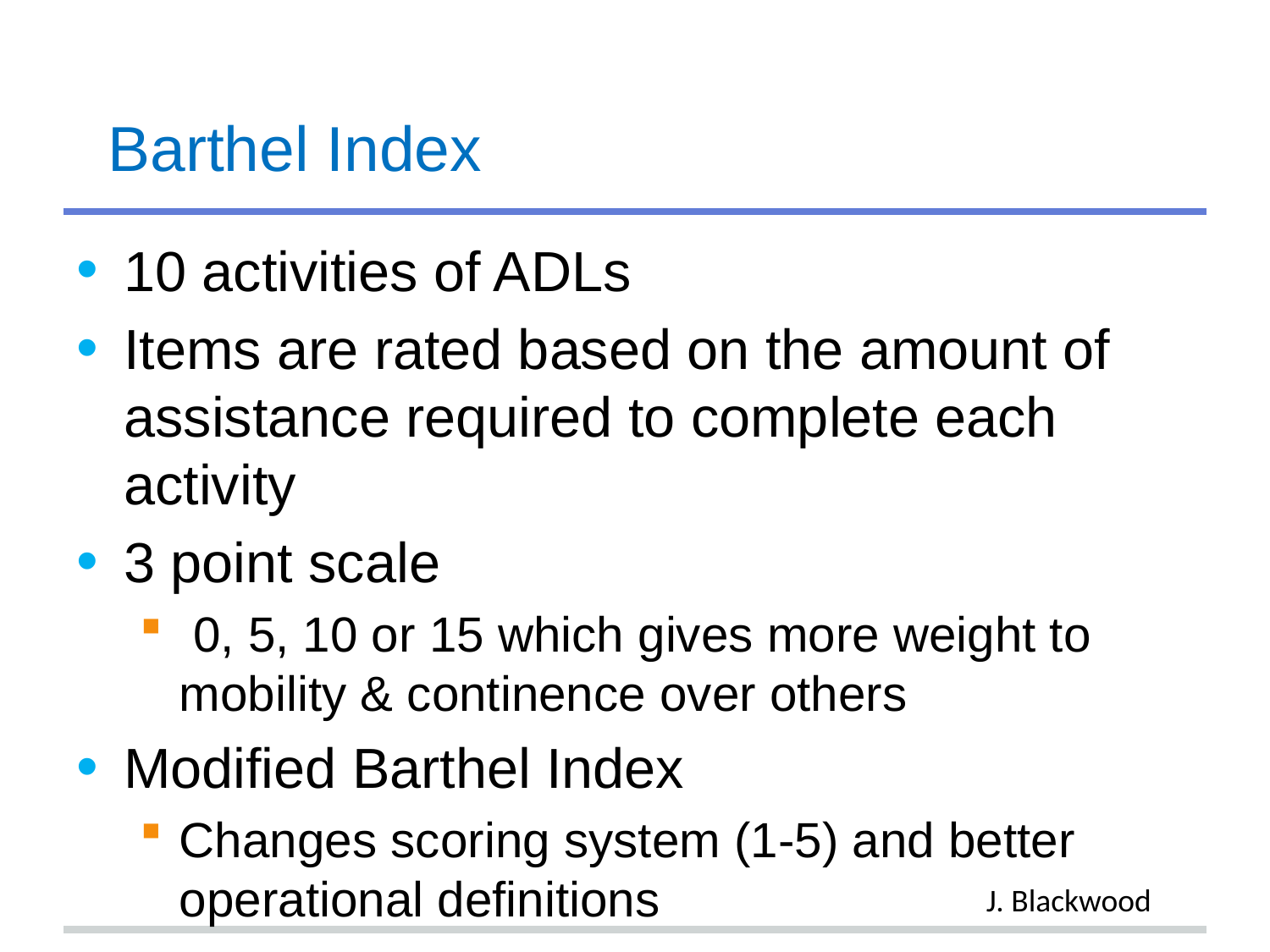

# Barthel Index
10 activities of ADLs
Items are rated based on the amount of assistance required to complete each activity
3 point scale
 0, 5, 10 or 15 which gives more weight to mobility & continence over others
Modified Barthel Index
Changes scoring system (1-5) and better operational definitions
J. Blackwood